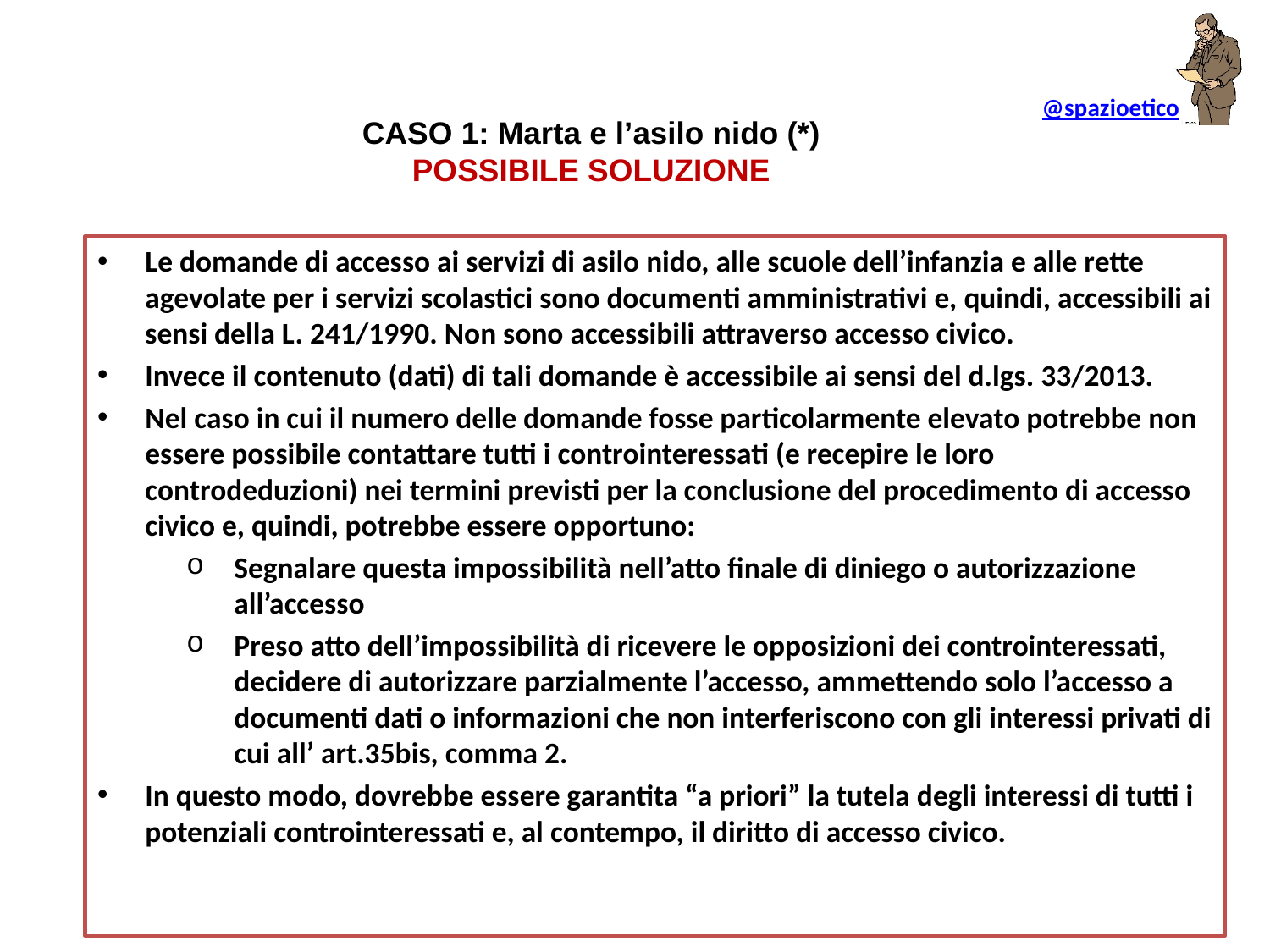

CASO 1: Marta e l’asilo nido (*)
POSSIBILE SOLUZIONE
Le domande di accesso ai servizi di asilo nido, alle scuole dell’infanzia e alle rette agevolate per i servizi scolastici sono documenti amministrativi e, quindi, accessibili ai sensi della L. 241/1990. Non sono accessibili attraverso accesso civico.
Invece il contenuto (dati) di tali domande è accessibile ai sensi del d.lgs. 33/2013.
Nel caso in cui il numero delle domande fosse particolarmente elevato potrebbe non essere possibile contattare tutti i controinteressati (e recepire le loro controdeduzioni) nei termini previsti per la conclusione del procedimento di accesso civico e, quindi, potrebbe essere opportuno:
Segnalare questa impossibilità nell’atto finale di diniego o autorizzazione all’accesso
Preso atto dell’impossibilità di ricevere le opposizioni dei controinteressati,  decidere di autorizzare parzialmente l’accesso, ammettendo solo l’accesso a documenti dati o informazioni che non interferiscono con gli interessi privati di cui all’ art.35bis, comma 2.
In questo modo, dovrebbe essere garantita “a priori” la tutela degli interessi di tutti i potenziali controinteressati e, al contempo, il diritto di accesso civico.